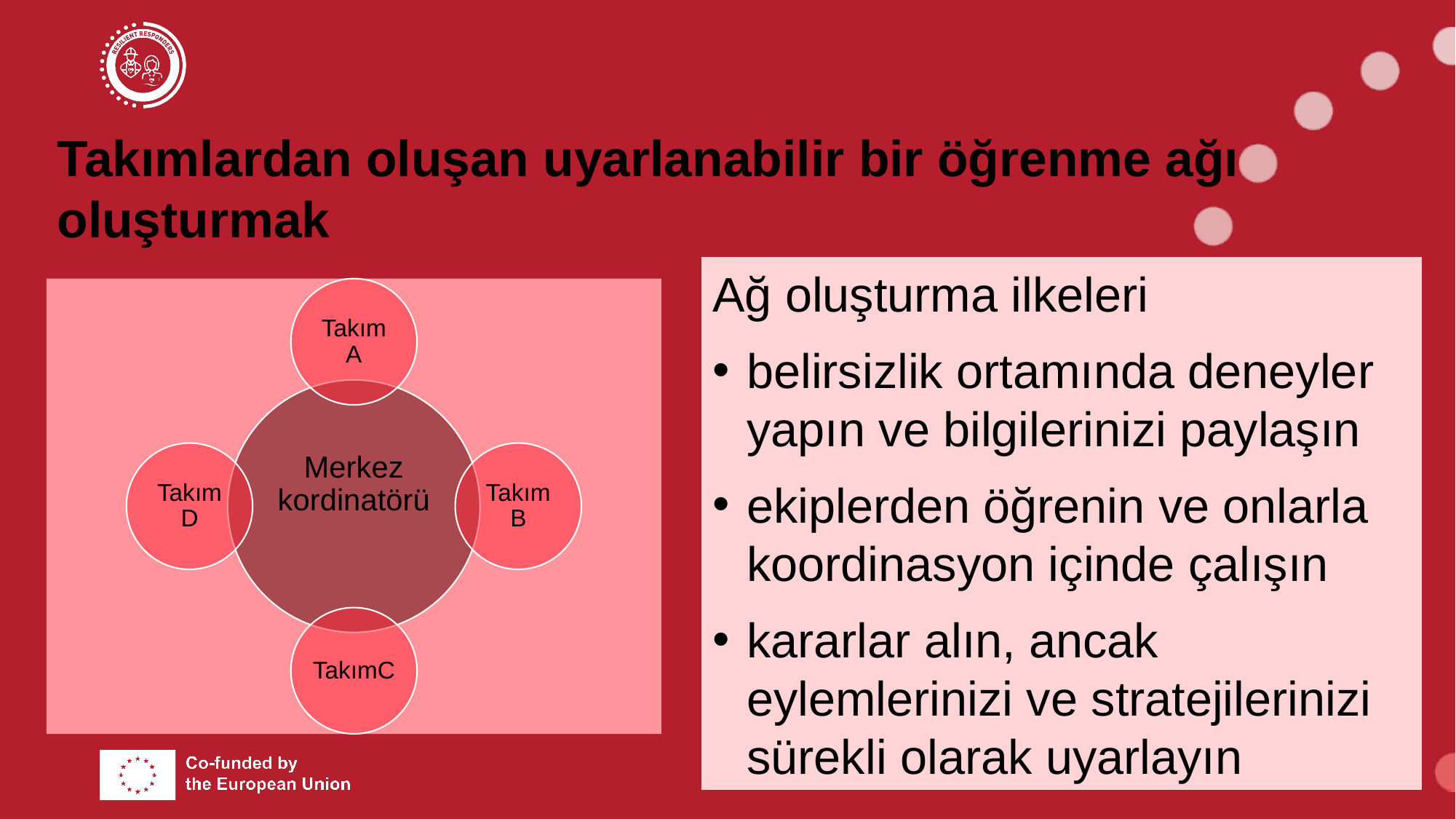

# Takımlardan oluşan uyarlanabilir bir öğrenme ağı oluşturmak
Ağ oluşturma ilkeleri
belirsizlik ortamında deneyler yapın ve bilgilerinizi paylaşın
ekiplerden öğrenin ve onlarla koordinasyon içinde çalışın
kararlar alın, ancak eylemlerinizi ve stratejilerinizi sürekli olarak uyarlayın
Merkez kordinatörü

Takım A
Takım B
TakımC
Takım D